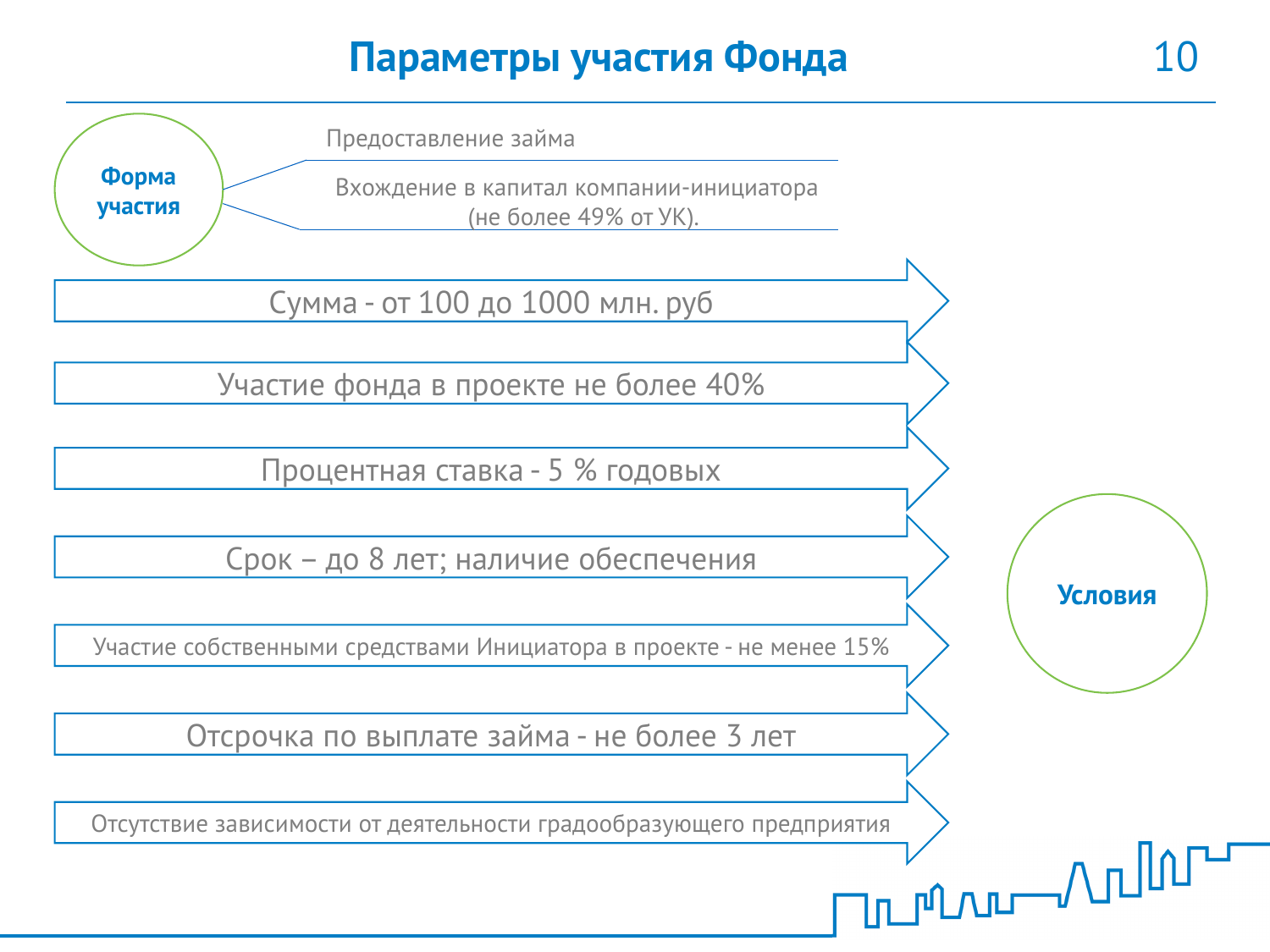

# Параметры участия Фонда
10
Форма участия
Предоставление займа
Вхождение в капитал компании-инициатора
  (не более 49% от УК).
Сумма - от 100 до 1000 млн. руб
Участие фонда в проекте не более 40%
Процентная ставка - 5 % годовых
Условия
Срок – до 8 лет; наличие обеспечения
Участие собственными средствами Инициатора в проекте - не менее 15%
Отсрочка по выплате займа - не более 3 лет
Отсутствие зависимости от деятельности градообразующего предприятия